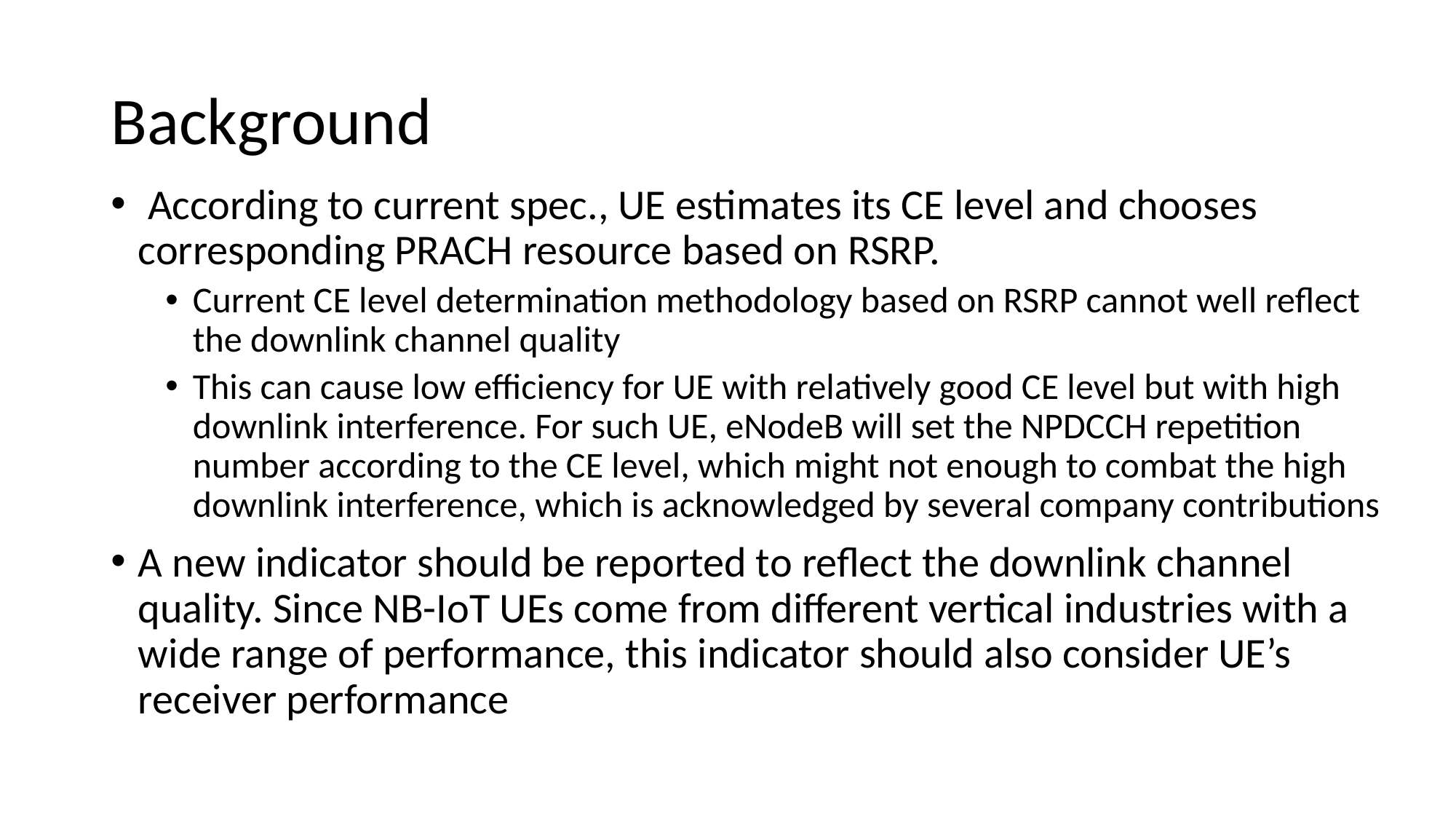

# Background
 According to current spec., UE estimates its CE level and chooses corresponding PRACH resource based on RSRP.
Current CE level determination methodology based on RSRP cannot well reflect the downlink channel quality
This can cause low efficiency for UE with relatively good CE level but with high downlink interference. For such UE, eNodeB will set the NPDCCH repetition number according to the CE level, which might not enough to combat the high downlink interference, which is acknowledged by several company contributions
A new indicator should be reported to reflect the downlink channel quality. Since NB-IoT UEs come from different vertical industries with a wide range of performance, this indicator should also consider UE’s receiver performance